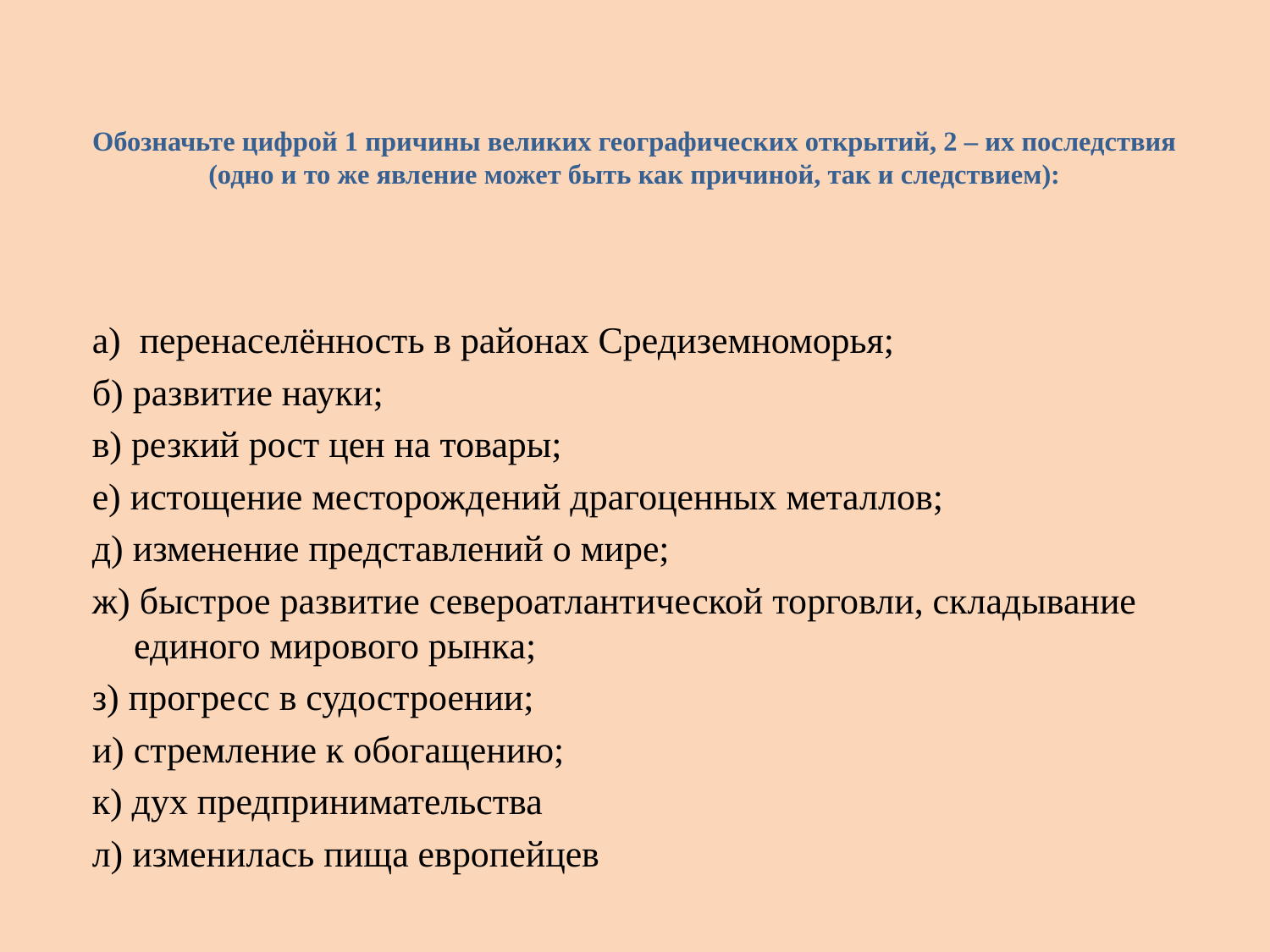

# Обозначьте цифрой 1 причины великих географических открытий, 2 – их последствия (одно и то же явление может быть как причиной, так и следствием):

а)  перенаселённость в районах Средиземноморья;
б) развитие науки;
в) резкий рост цен на товары;
е) истощение месторождений драгоценных металлов;
д) изменение представлений о мире;
ж) быстрое развитие североатлантической торговли, складывание единого мирового рынка;
з) прогресс в судостроении;
и) стремление к обогащению;
к) дух предпринимательства
л) изменилась пища европейцев